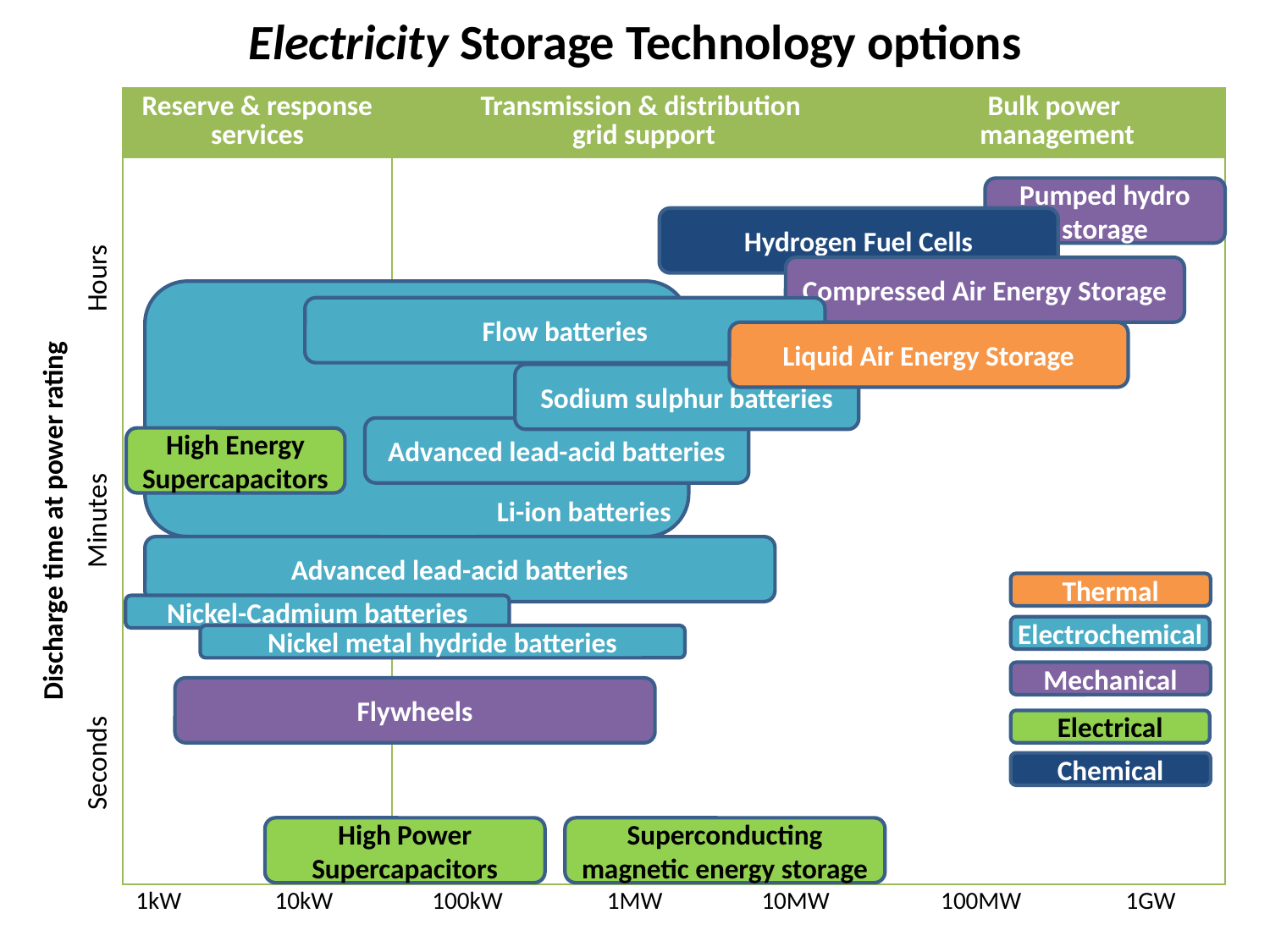

# Electricity Storage Technology options
|  |  | Reserve & response services | Transmission & distribution grid support | Bulk power management |
| --- | --- | --- | --- | --- |
| Discharge time at power rating | Hours |  |  |  |
|  | Minutes |  |  |  |
|  | Seconds |  |  |  |
|  |  | 1kW 10kW | 100kW 1MW 10MW | 100MW 1GW |
Pumped hydro storage
Hydrogen Fuel Cells

Compressed Air Energy Storage

Li-ion batteries
Flow batteries
Liquid Air Energy Storage
Sodium sulphur batteries
Advanced lead-acid batteries
High Energy Supercapacitors
Advanced lead-acid batteries
Thermal
Nickel-Cadmium batteries
Electrochemical
Nickel metal hydride batteries
Mechanical
Flywheels
Electrical
Chemical
High Power Supercapacitors
Superconducting magnetic energy storage